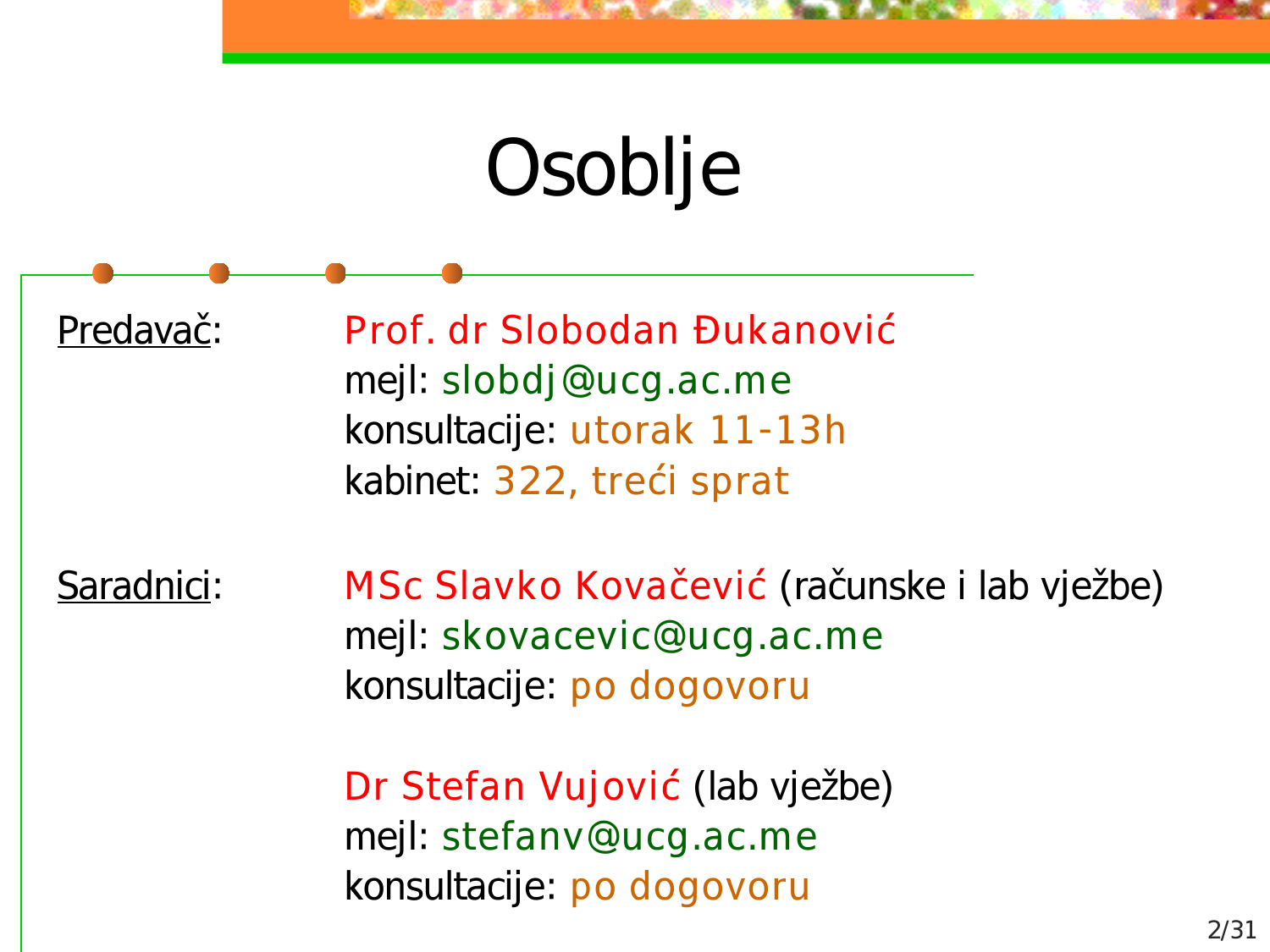

# Osoblje
Predavač:	Prof. dr Slobodan Đukanović
			mejl: slobdj@ucg.ac.me
			konsultacije: utorak 11-13h
			kabinet: 322, treći sprat

Saradnici:	MSc Slavko Kovačević (računske i lab vježbe)
			mejl: skovacevic@ucg.ac.me
			konsultacije: po dogovoru

			Dr Stefan Vujović (lab vježbe)
			mejl: stefanv@ucg.ac.me
			konsultacije: po dogovoru
2/31